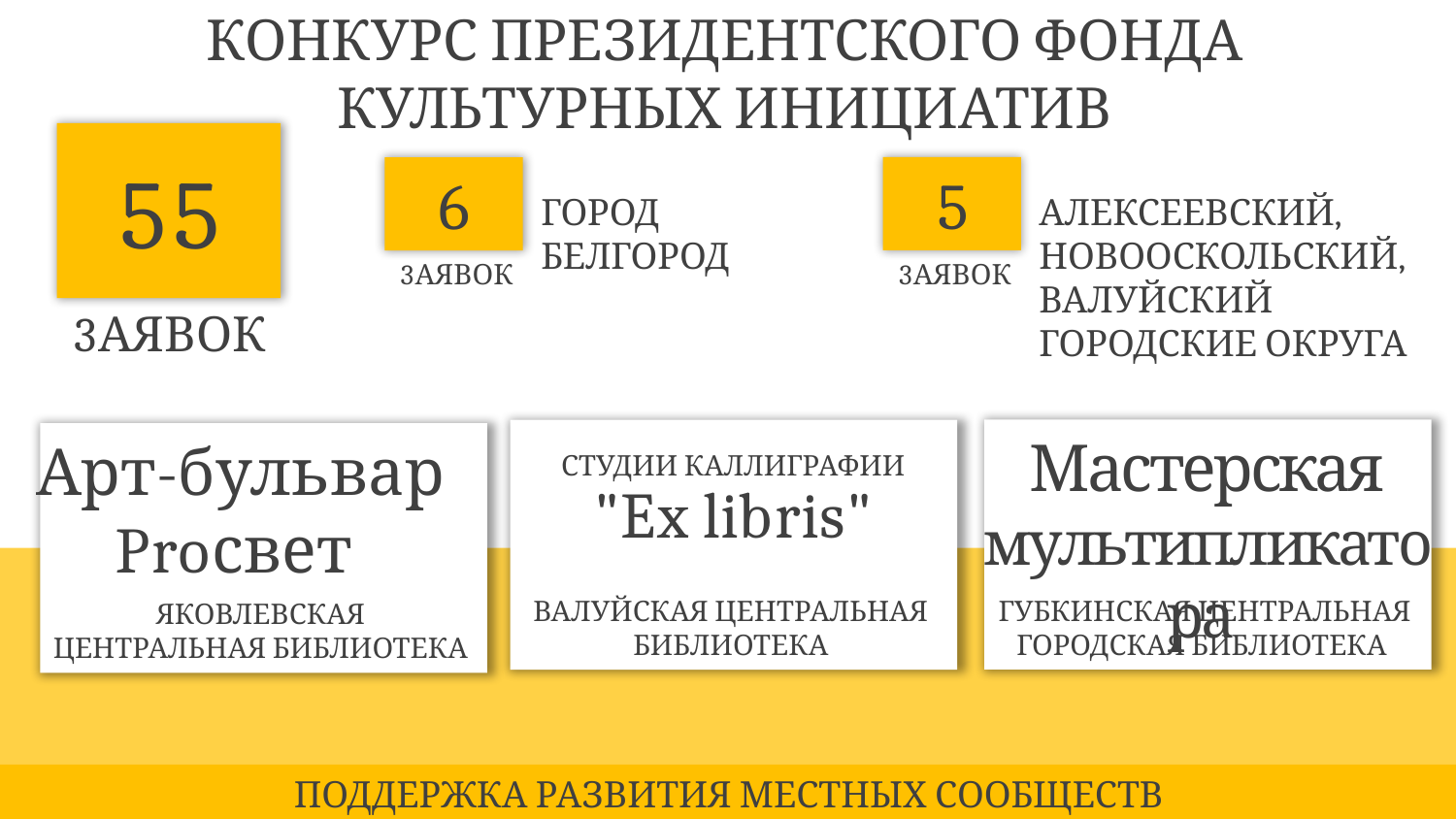

конкурс президентского фонда культурных инициатив
55
3аявок
5
3аявок
6
3аявок
Город Белгород
Алексеевский, Новооскольский,
Валуйский
Городские округа

Мастерская мультипликатора

Арт-бульвар Proсвет
студии каллиграфии
"Ex libris"

Губкинская центральная городская библиотека
валуйская центральная библиотека
Яковлевская центральная библиотека
ПОДДЕРЖКА РАЗВИТИЯ МЕСТНЫХ СООБЩЕСТВ